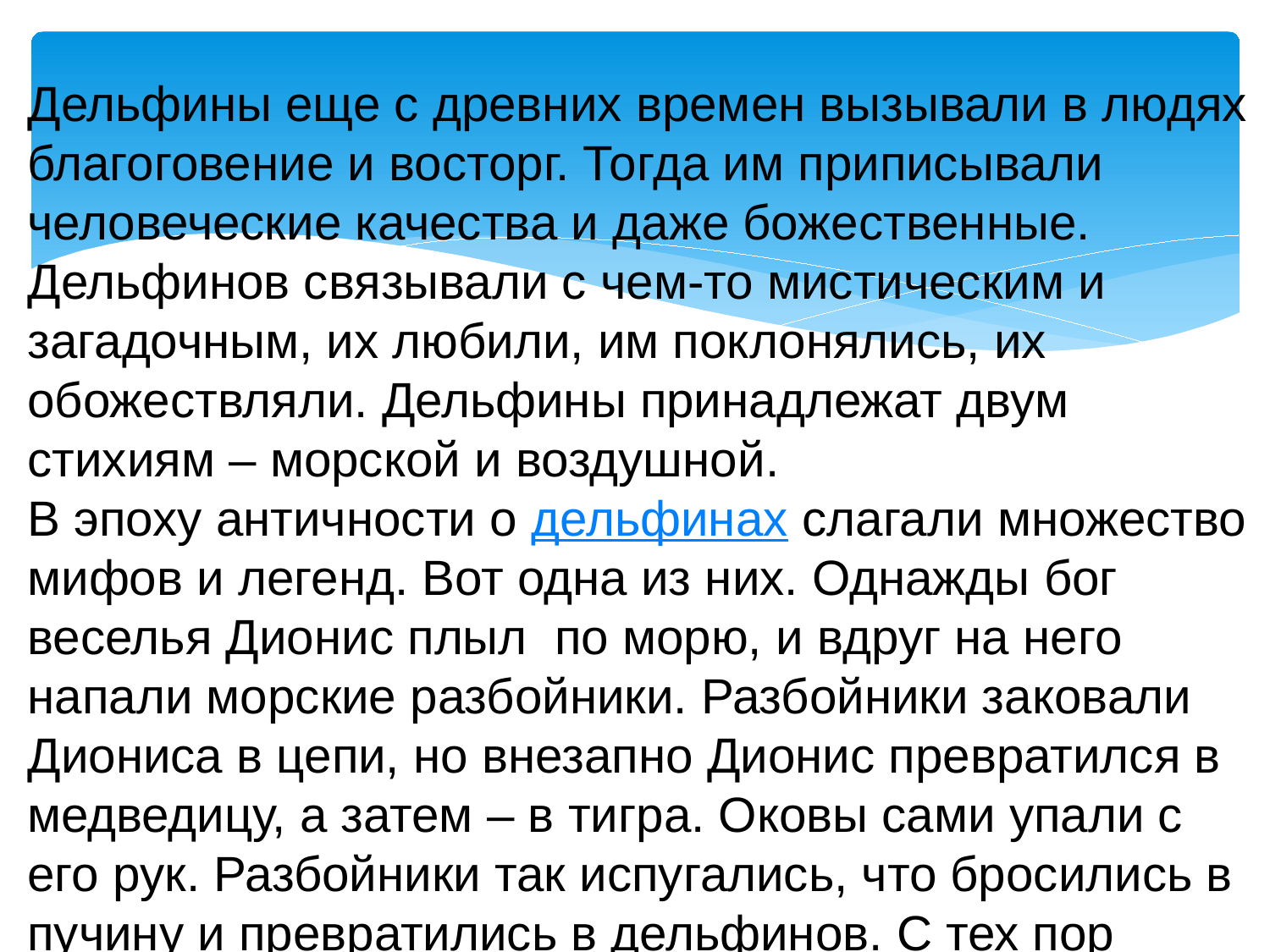

Дельфины еще с древних времен вызывали в людях благоговение и восторг. Тогда им приписывали человеческие качества и даже божественные. Дельфинов связывали с чем-то мистическим и загадочным, их любили, им поклонялись, их обожествляли. Дельфины принадлежат двум стихиям – морской и воздушной.
В эпоху античности о дельфинах слагали множество мифов и легенд. Вот одна из них. Однажды бог веселья Дионис плыл  по морю, и вдруг на него напали морские разбойники. Разбойники заковали Диониса в цепи, но внезапно Дионис превратился в медведицу, а затем – в тигра. Оковы сами упали с его рук. Разбойники так испугались, что бросились в пучину и превратились в дельфинов. С тех пор дельфинов называют – люди моря.